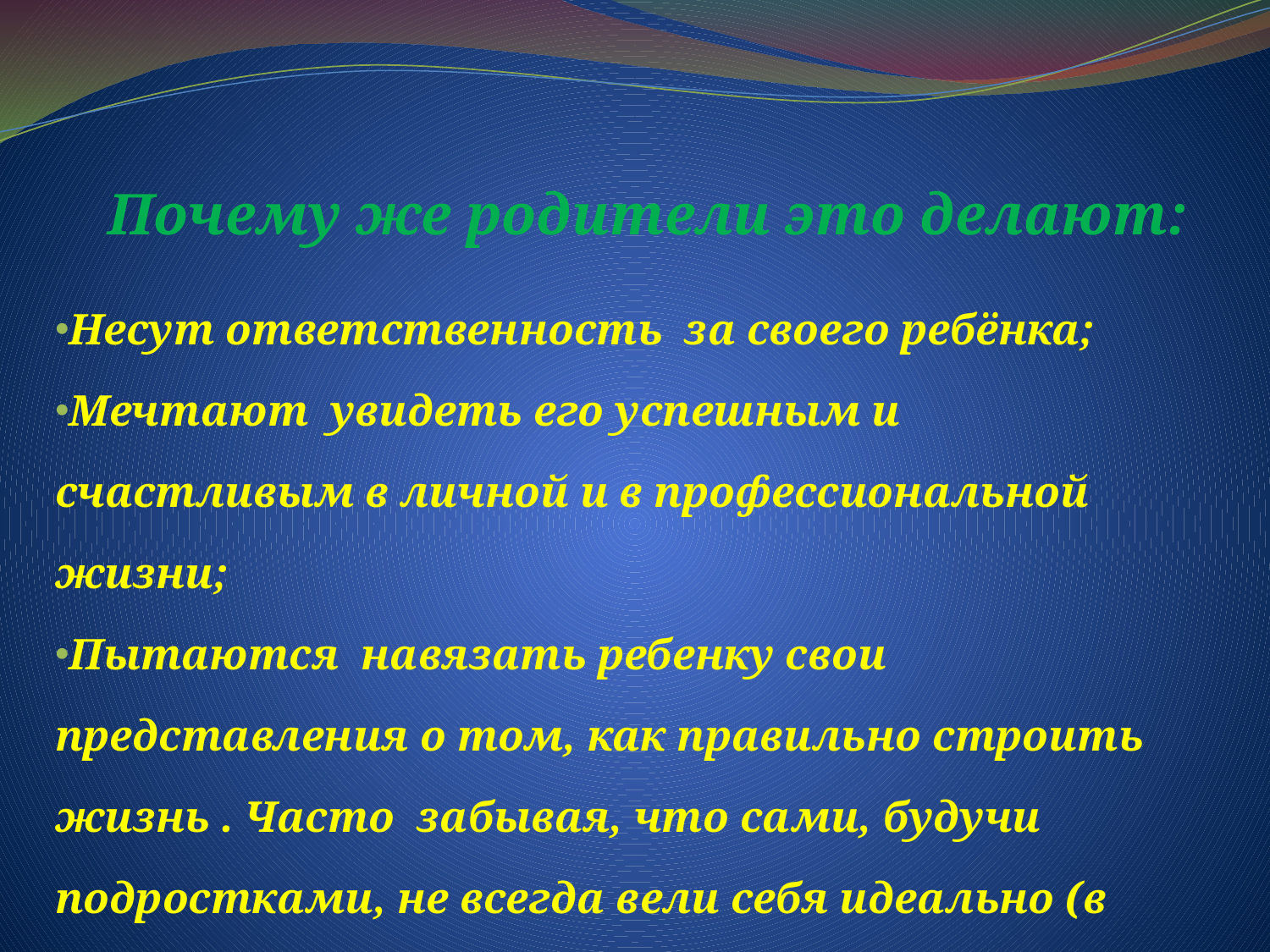

# Почему же родители это делают:
Несут ответственность  за своего ребёнка;
Мечтают  увидеть его успешным и счастливым в личной и в профессиональной жизни;
Пытаются  навязать ребенку свои представления о том, как правильно строить жизнь . Часто  забывая, что сами, будучи подростками, не всегда вели себя идеально (в том числе с точки зрения их собственных родителей).